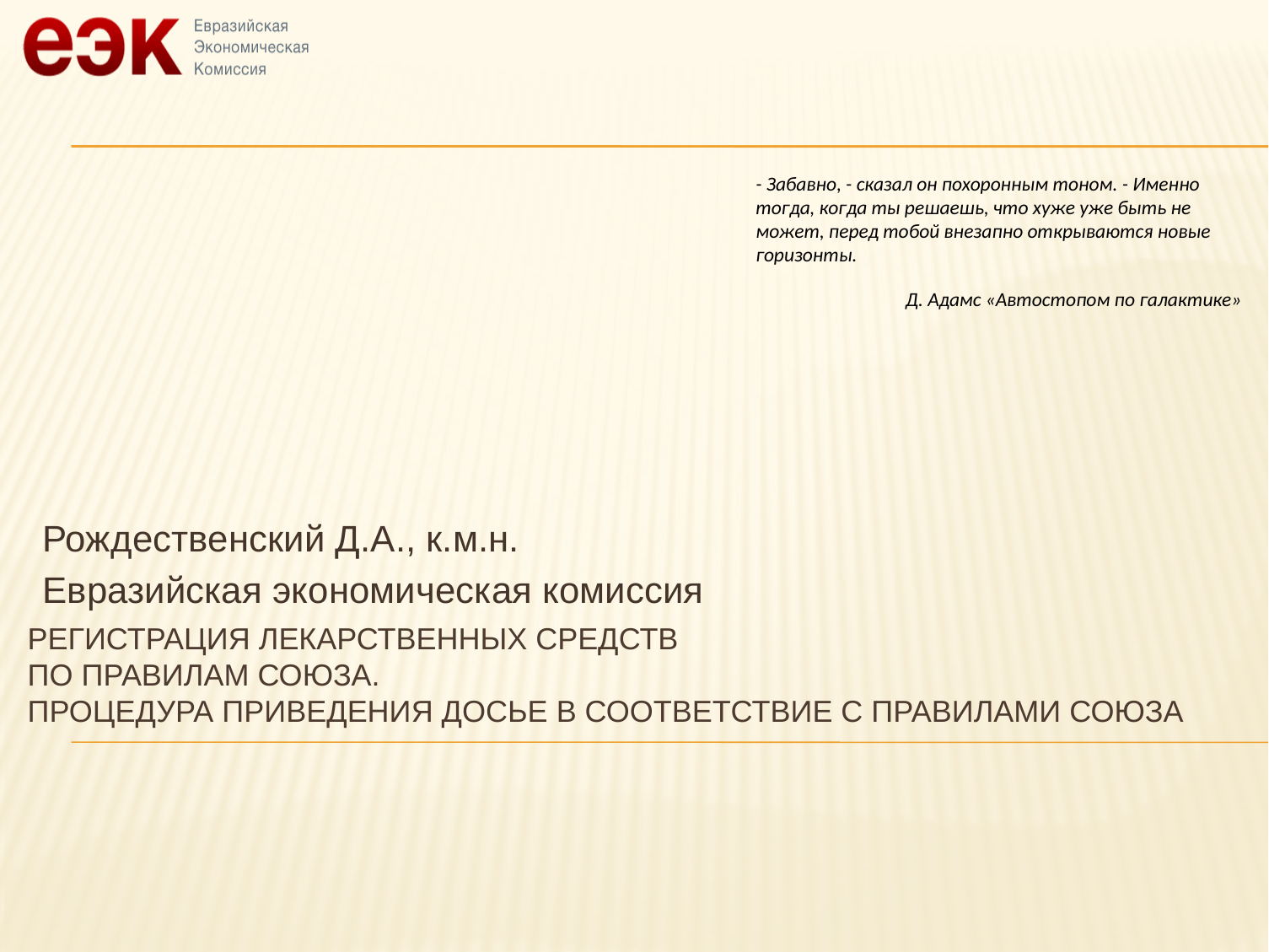

- Забавно, - сказал он похоронным тоном. - Именно тогда, когда ты решаешь, что хуже уже быть не может, перед тобой внезапно открываются новые горизонты.

Д. Адамс «Автостопом по галактике»
Рождественский Д.А., к.м.н.
Евразийская экономическая комиссия
# Регистрация лекарственных средств по правилам союза. Процедура приведения досье в соответствие с правилами союза